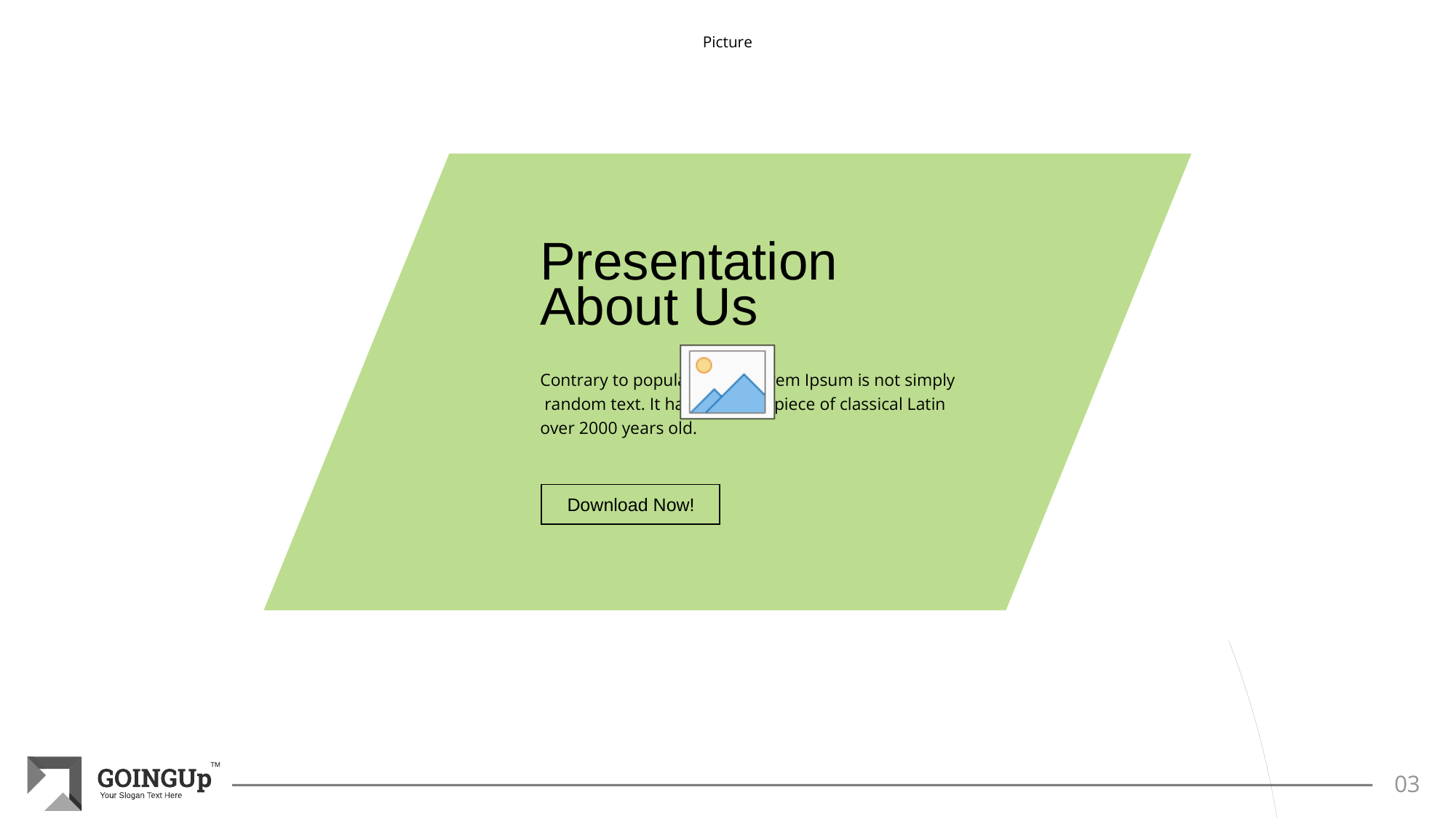

Presentation
About Us
Contrary to popular belief, Lorem Ipsum is not simply
 random text. It has roots in a piece of classical Latin
over 2000 years old.

Download Now!

03